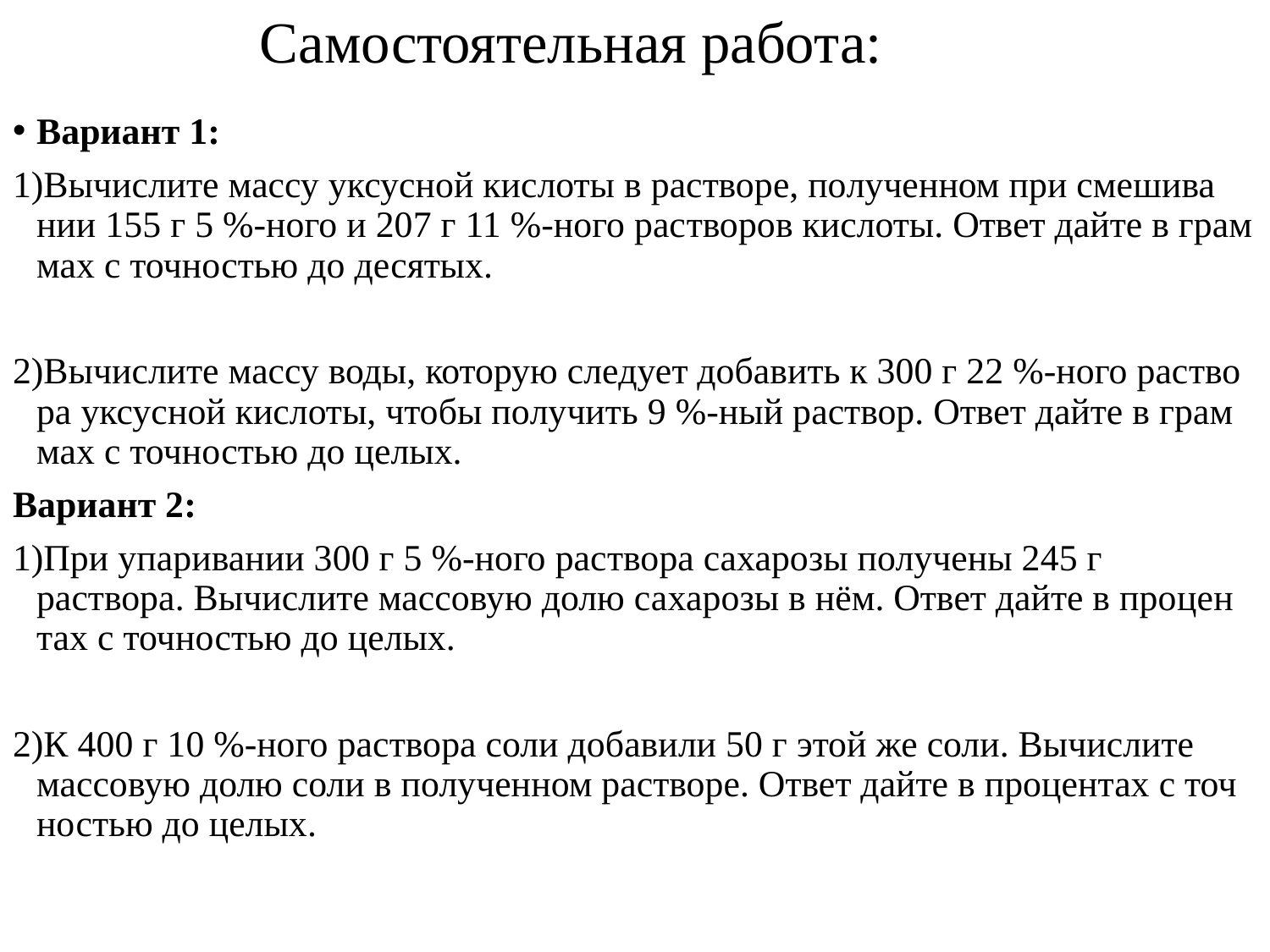

# Самостоятельная работа:
Вариант 1:
1)Вычислите массу ук­сус­ной кислоты в растворе, по­лу­чен­ном при сме­ши­ва­нии 155 г 5 %-ного и 207 г 11 %-ного рас­тво­ров кислоты. Ответ дайте в грам­мах с точ­но­стью до десятых.

2)Вычислите массу воды, которую сле­ду­ет добавить к 300 г 22 %-ного рас­тво­ра уксусной кислоты, чтобы по­лу­чить 9 %-ный раствор. Ответ дайте в грам­мах с точ­но­стью до целых.
Вариант 2:
1)При упа­ри­ва­нии 300 г 5 %-ного рас­тво­ра сахарозы по­лу­че­ны 245 г раствора. Вычислите массовую долю са­ха­ро­зы в нём. Ответ дайте в про­цен­тах с точ­но­стью до целых.

2)К 400 г 10 %-ного рас­тво­ра соли до­ба­ви­ли 50 г этой же соли. Вычислите мас­со­вую долю соли в по­лу­чен­ном растворе. Ответ дайте в процентах с точ­но­стью до целых.